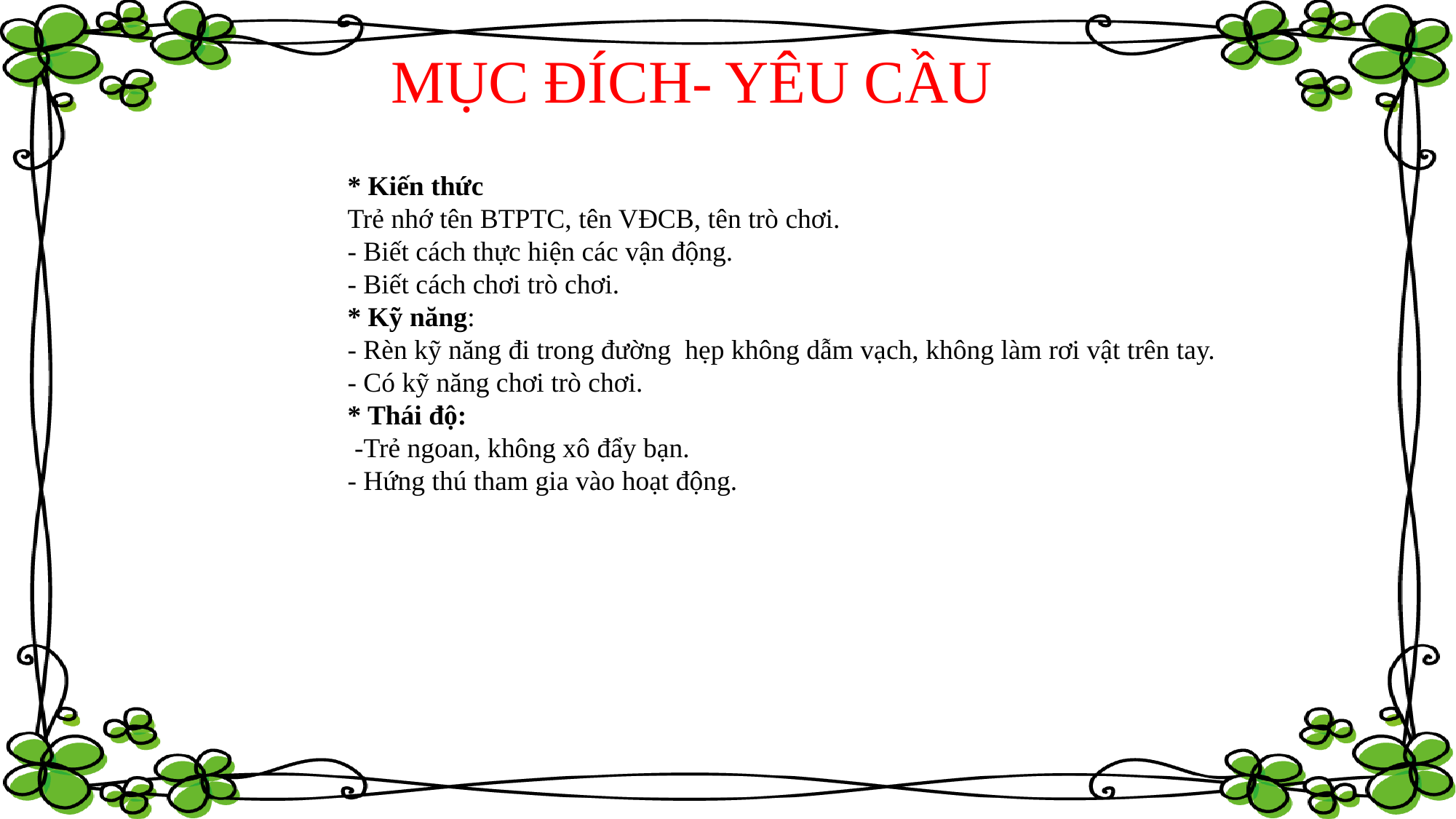

MỤC ĐÍCH- YÊU CẦU
* Kiến thức
Trẻ nhớ tên BTPTC, tên VĐCB, tên trò chơi.
- Biết cách thực hiện các vận động.
- Biết cách chơi trò chơi.
* Kỹ năng:
- Rèn kỹ năng đi trong đường  hẹp không dẫm vạch, không làm rơi vật trên tay.
- Có kỹ năng chơi trò chơi.
* Thái độ:
 -Trẻ ngoan, không xô đẩy bạn.
- Hứng thú tham gia vào hoạt động.